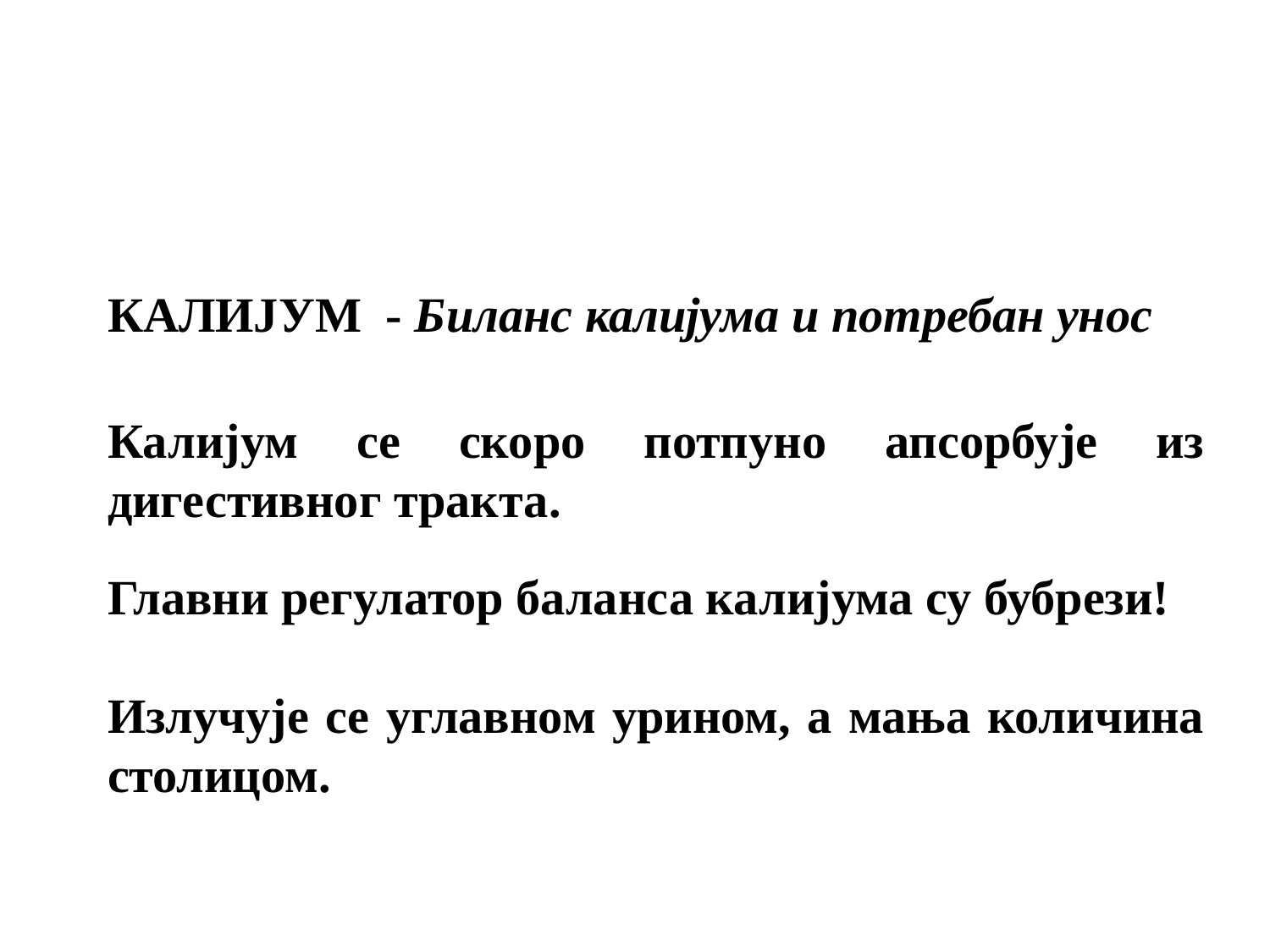

КАЛИЈУМ  - Биланс калијума и потребан унос

Калијум се скоро потпуно апсорбује из дигестивног тракта.

Главни регулатор баланса калијума су бубрези!

Излучује се углавном урином, а мања количина столицом.